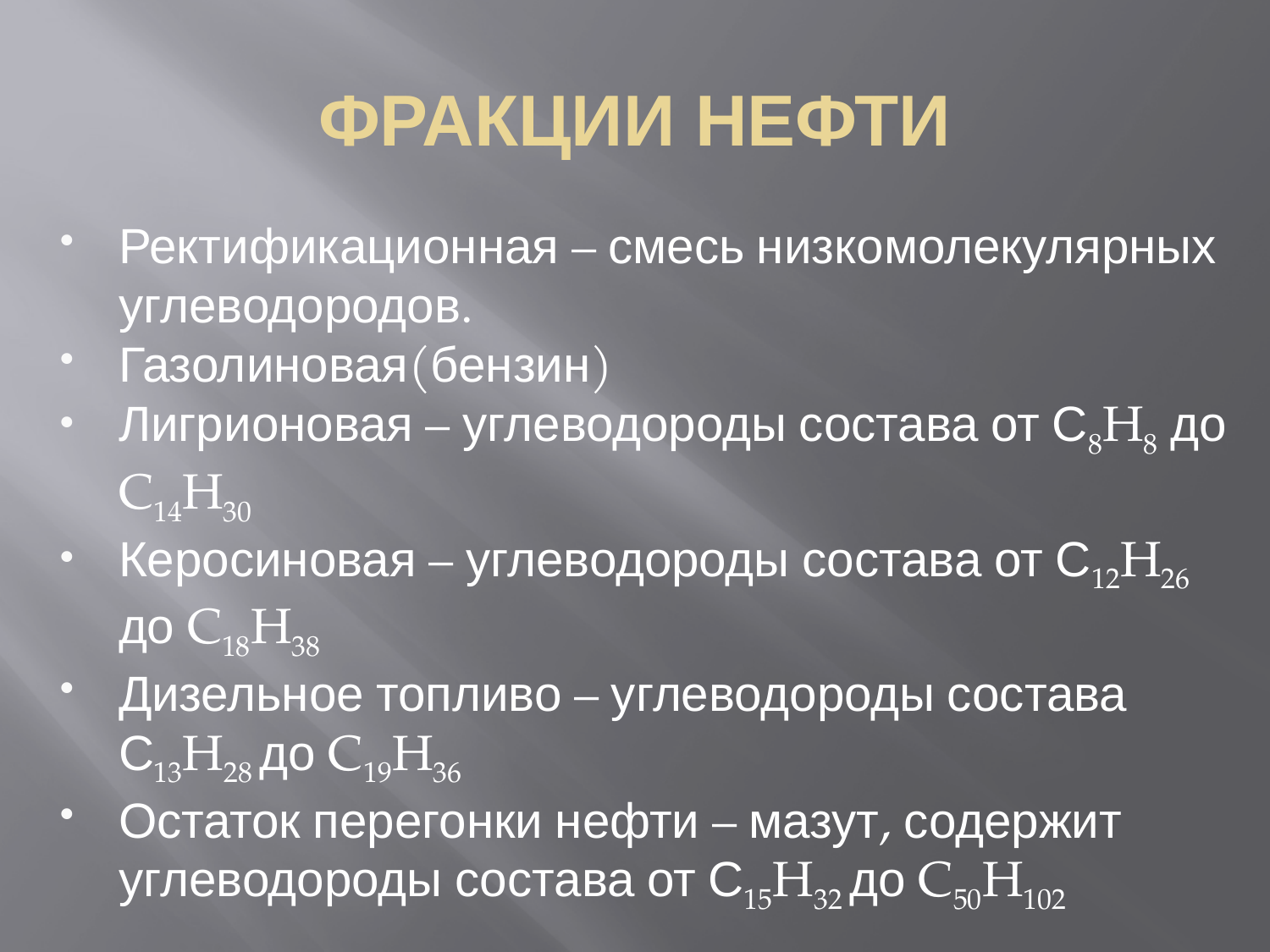

ФРАКЦИИ НЕФТИ
Ректификационная – смесь низкомолекулярных углеводородов.
Газолиновая(бензин)
Лигрионовая – углеводороды состава от С8H8 до C14H30
Керосиновая – углеводороды состава от С12H26 до C18H38
Дизельное топливо – углеводороды состава С13H28 до C19H36
Остаток перегонки нефти – мазут, содержит углеводороды состава от С15H32 до C50H102